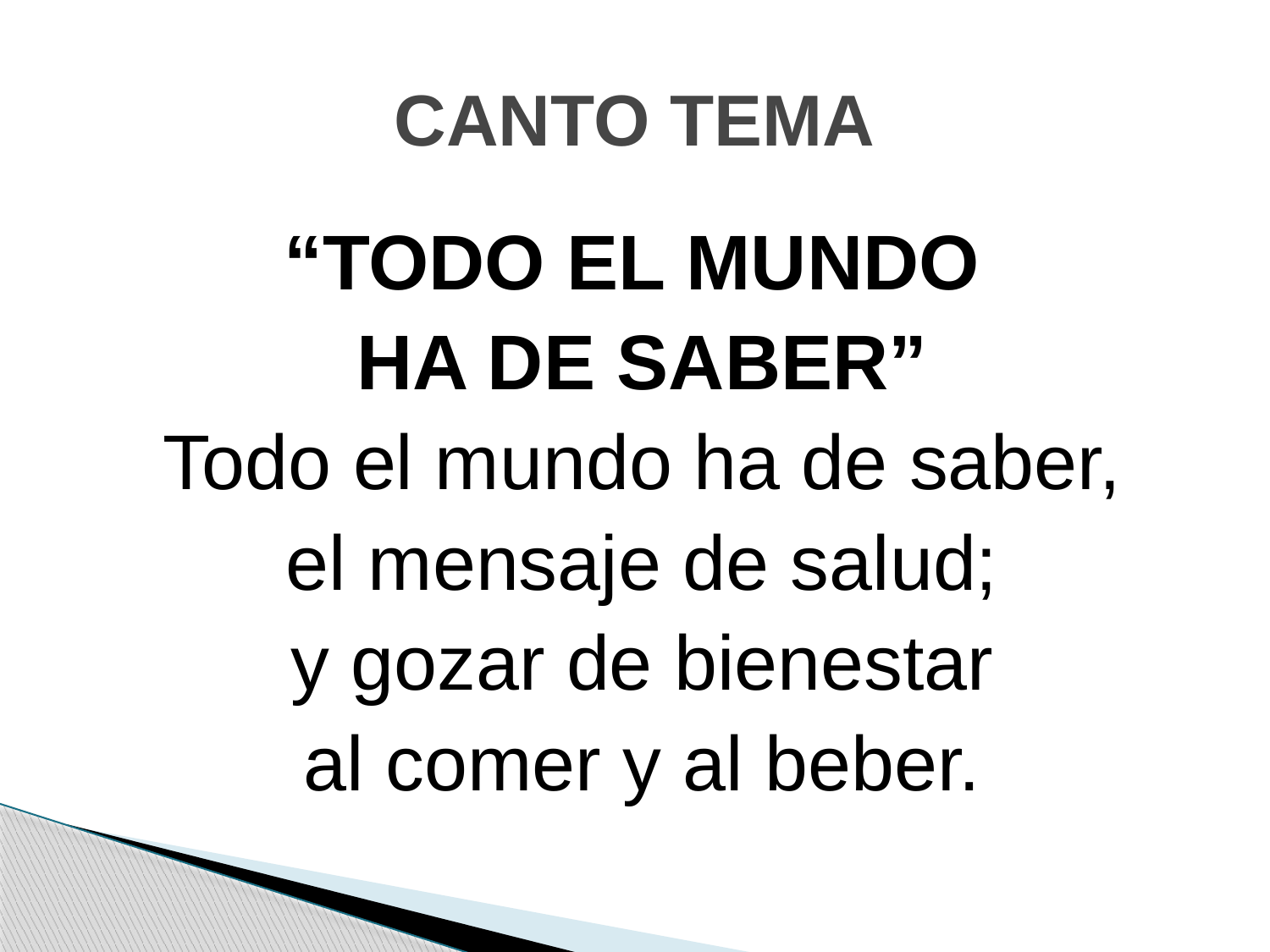

# CANTO TEMA
“TODO EL MUNDO
HA DE SABER”
Todo el mundo ha de saber,
el mensaje de salud;
y gozar de bienestar
al comer y al beber.